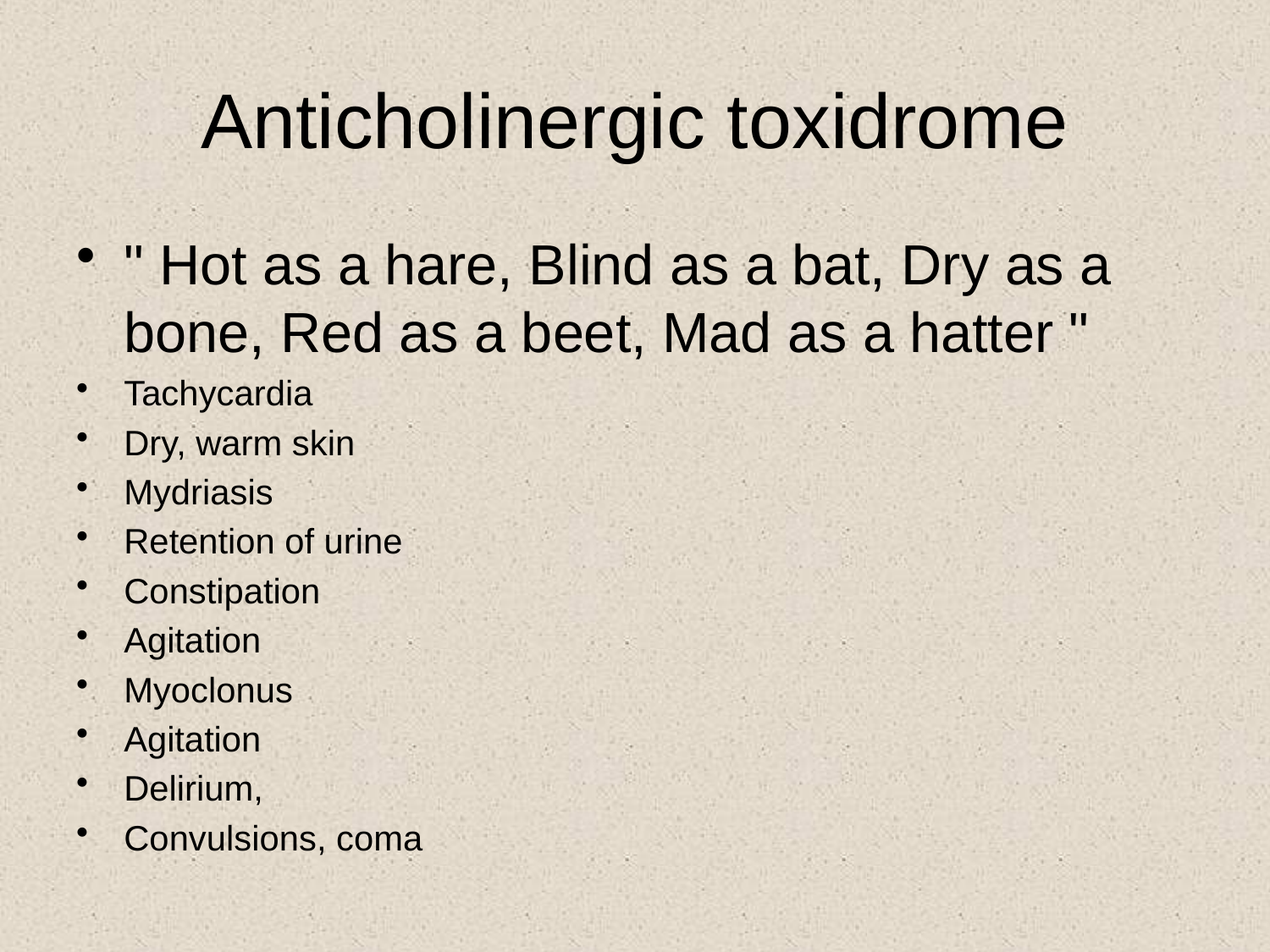

# Anticholinergic toxidrome
" Hot as a hare, Blind as a bat, Dry as a bone, Red as a beet, Mad as a hatter "
Tachycardia
Dry, warm skin
Mydriasis
Retention of urine
Constipation
Agitation
Myoclonus
Agitation
Delirium,
Convulsions, coma